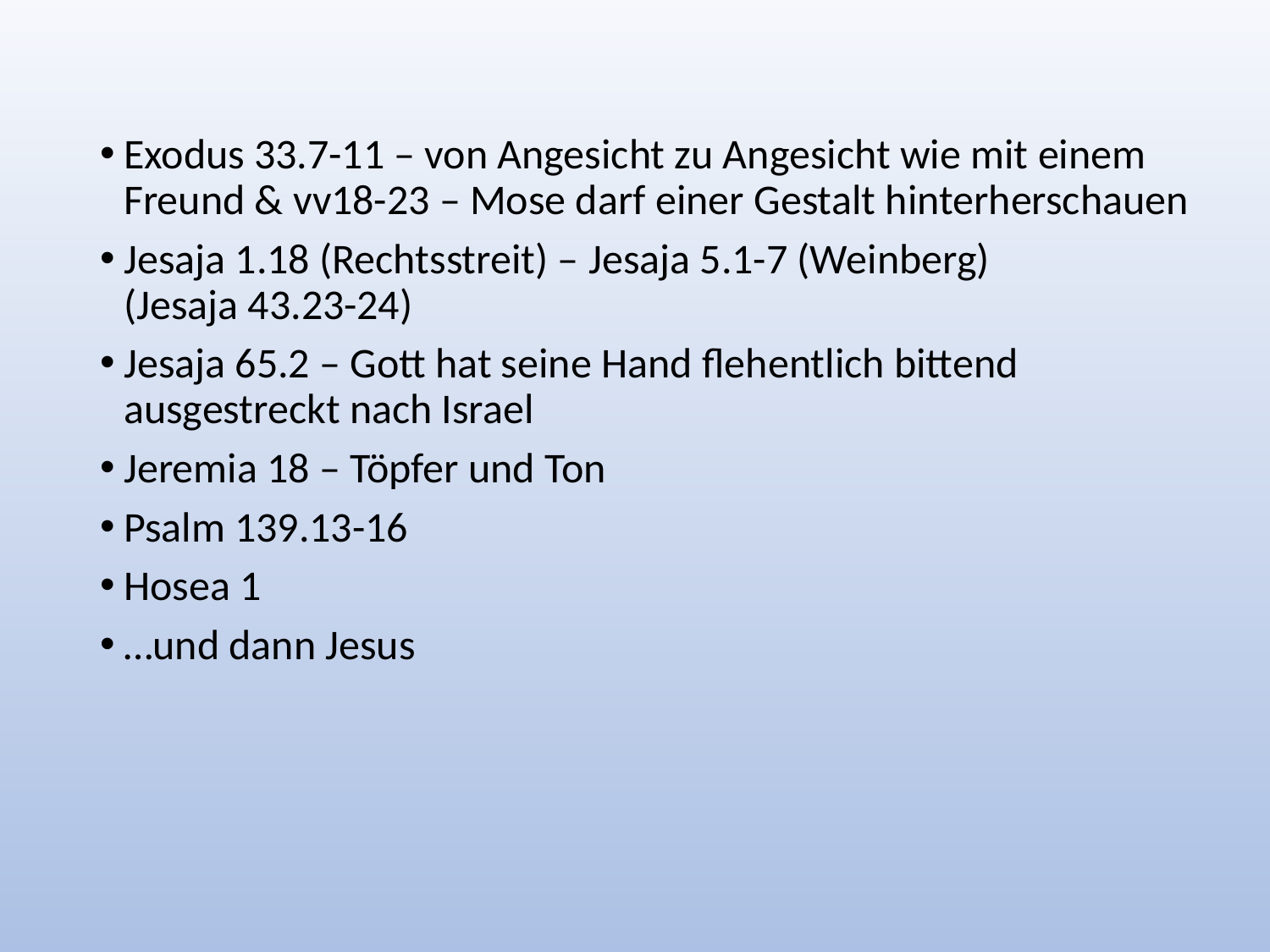

#
Exodus 33.7-11 – von Angesicht zu Angesicht wie mit einem Freund & vv18-23 – Mose darf einer Gestalt hinterherschauen
Jesaja 1.18 (Rechtsstreit) – Jesaja 5.1-7 (Weinberg)
(Jesaja 43.23-24)
Jesaja 65.2 – Gott hat seine Hand flehentlich bittend ausgestreckt nach Israel
Jeremia 18 – Töpfer und Ton
Psalm 139.13-16
Hosea 1
…und dann Jesus